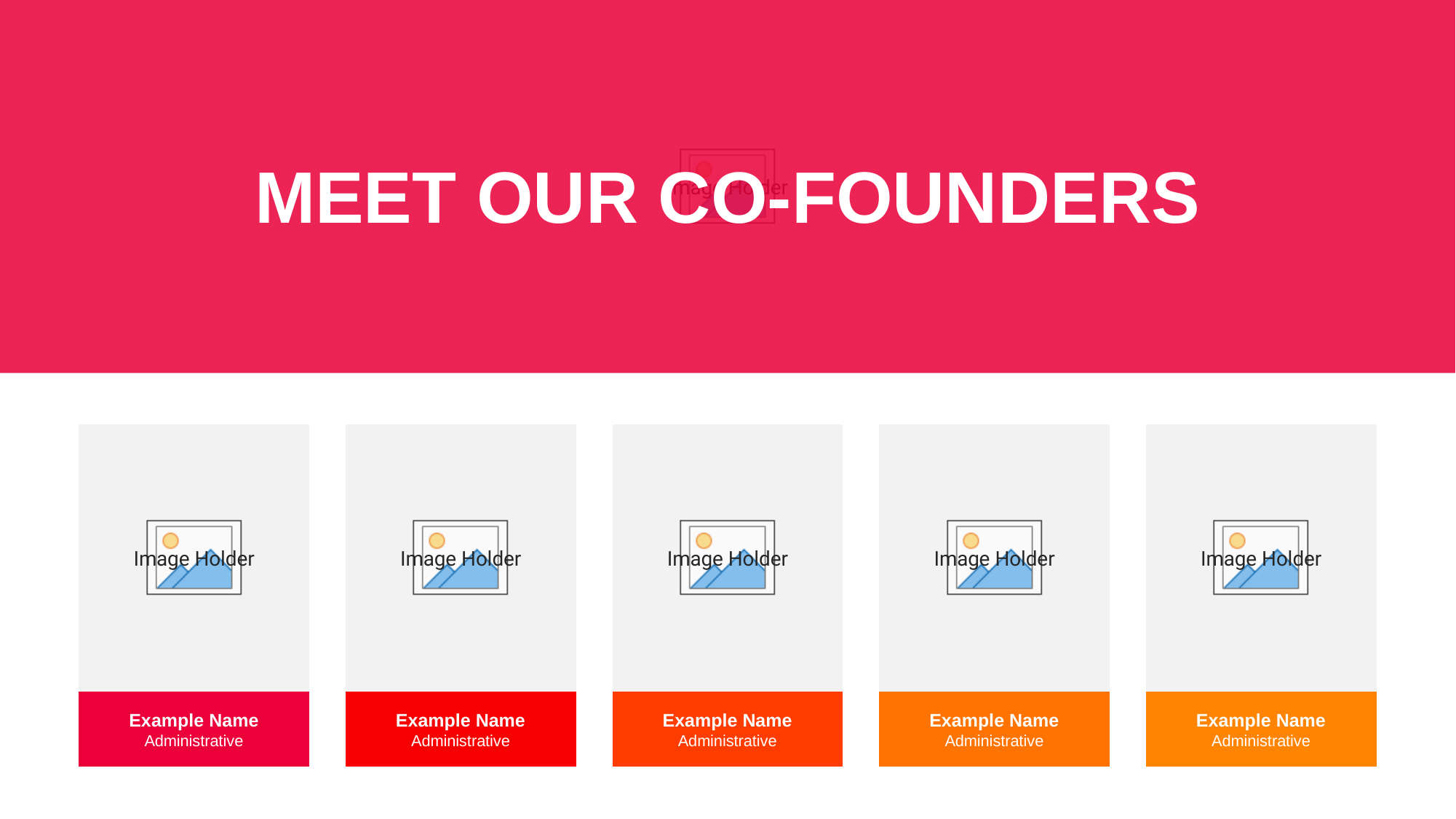

MEET OUR CO-FOUNDERS

Example Name
Administrative
Example Name
Administrative
Example Name
Administrative
Example Name
Administrative
Example Name
Administrative